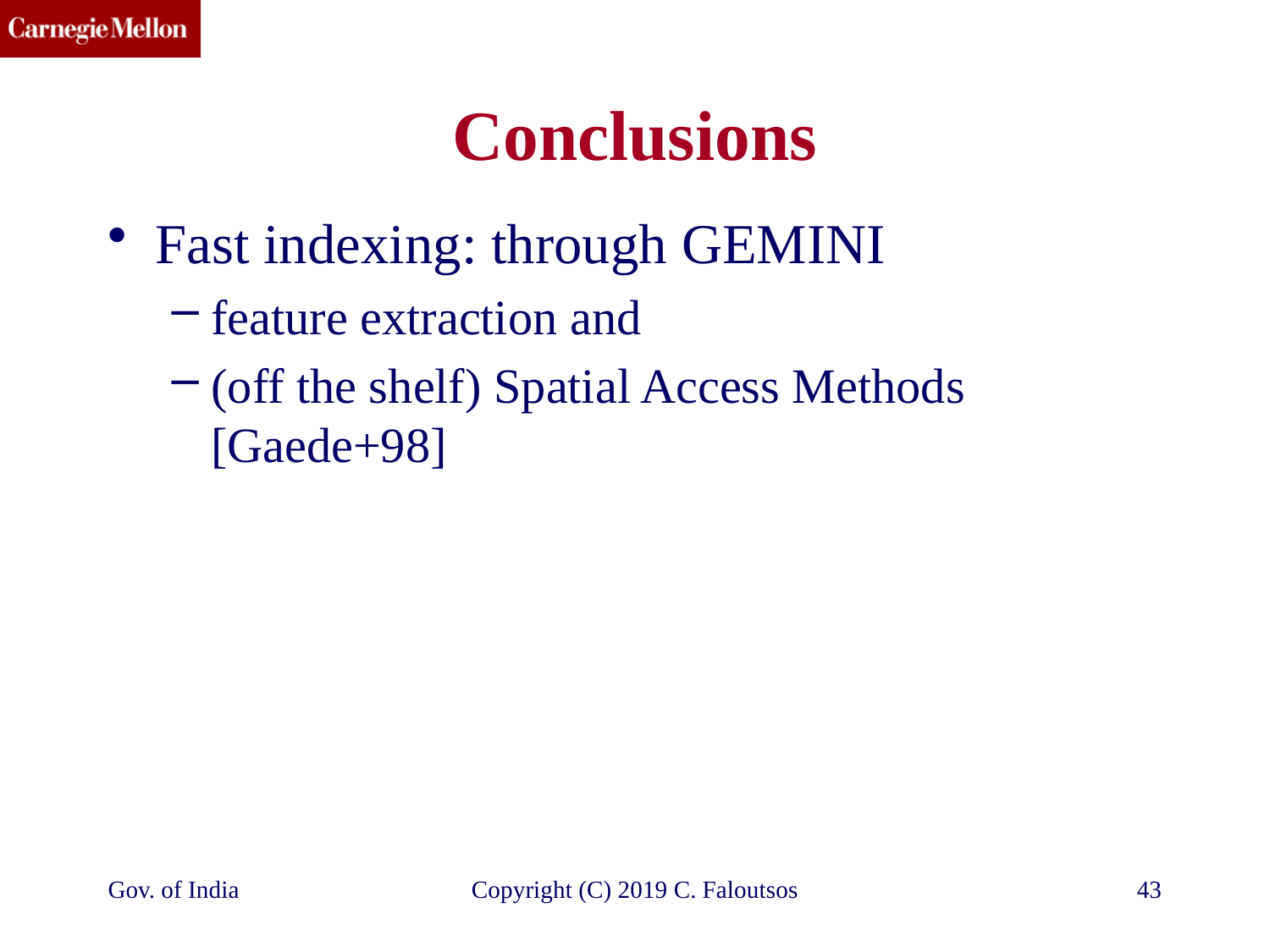

# Conclusions
Fast indexing: through GEMINI
feature extraction and
(off the shelf) Spatial Access Methods [Gaede+98]
Gov. of India
Copyright (C) 2019 C. Faloutsos
43